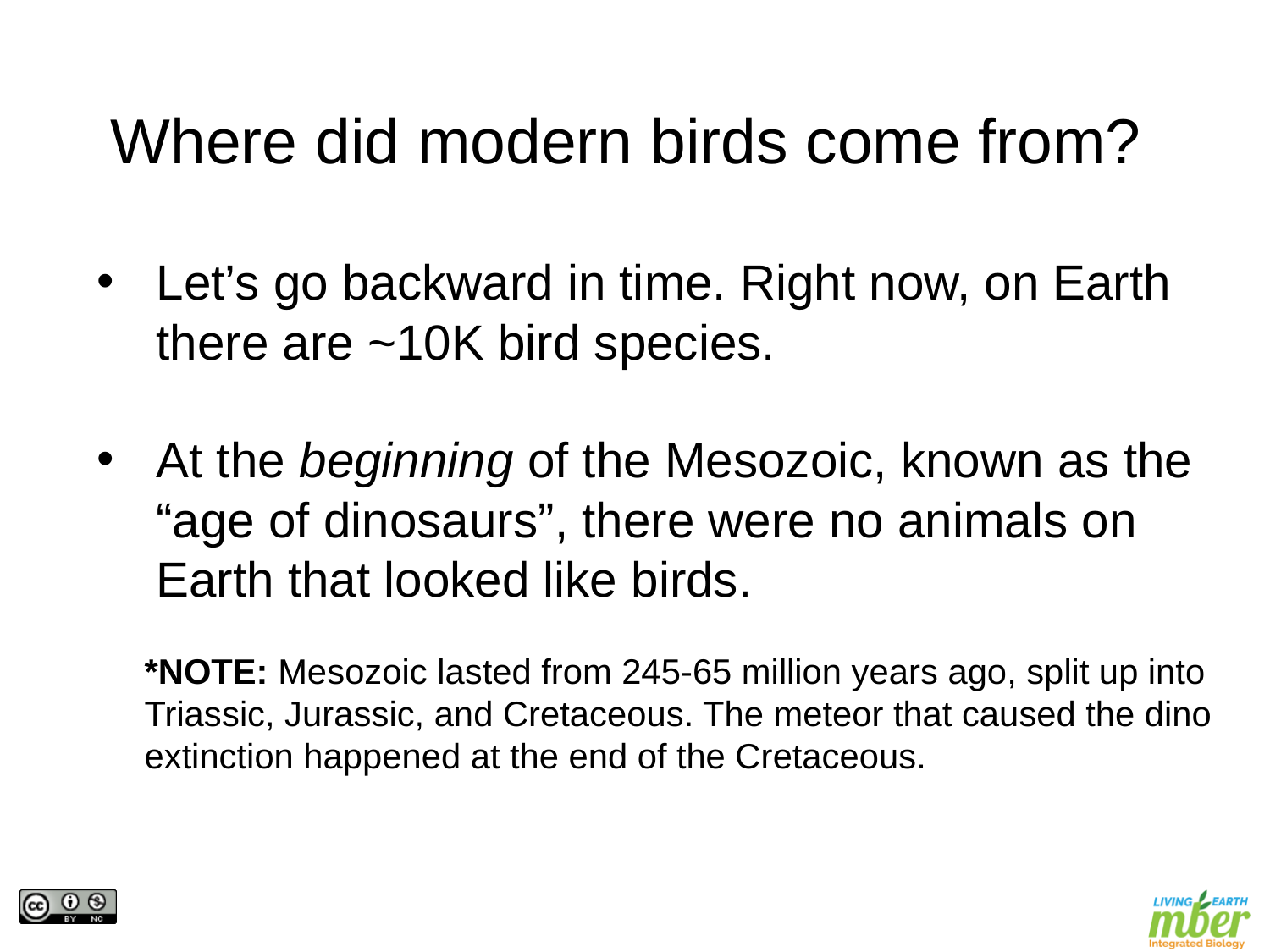

Where did modern birds come from?
Let’s go backward in time. Right now, on Earth there are ~10K bird species.
At the beginning of the Mesozoic, known as the  “age of dinosaurs”, there were no animals on Earth that looked like birds.
*NOTE: Mesozoic lasted from 245-65 million years ago, split up into Triassic, Jurassic, and Cretaceous. The meteor that caused the dino extinction happened at the end of the Cretaceous.